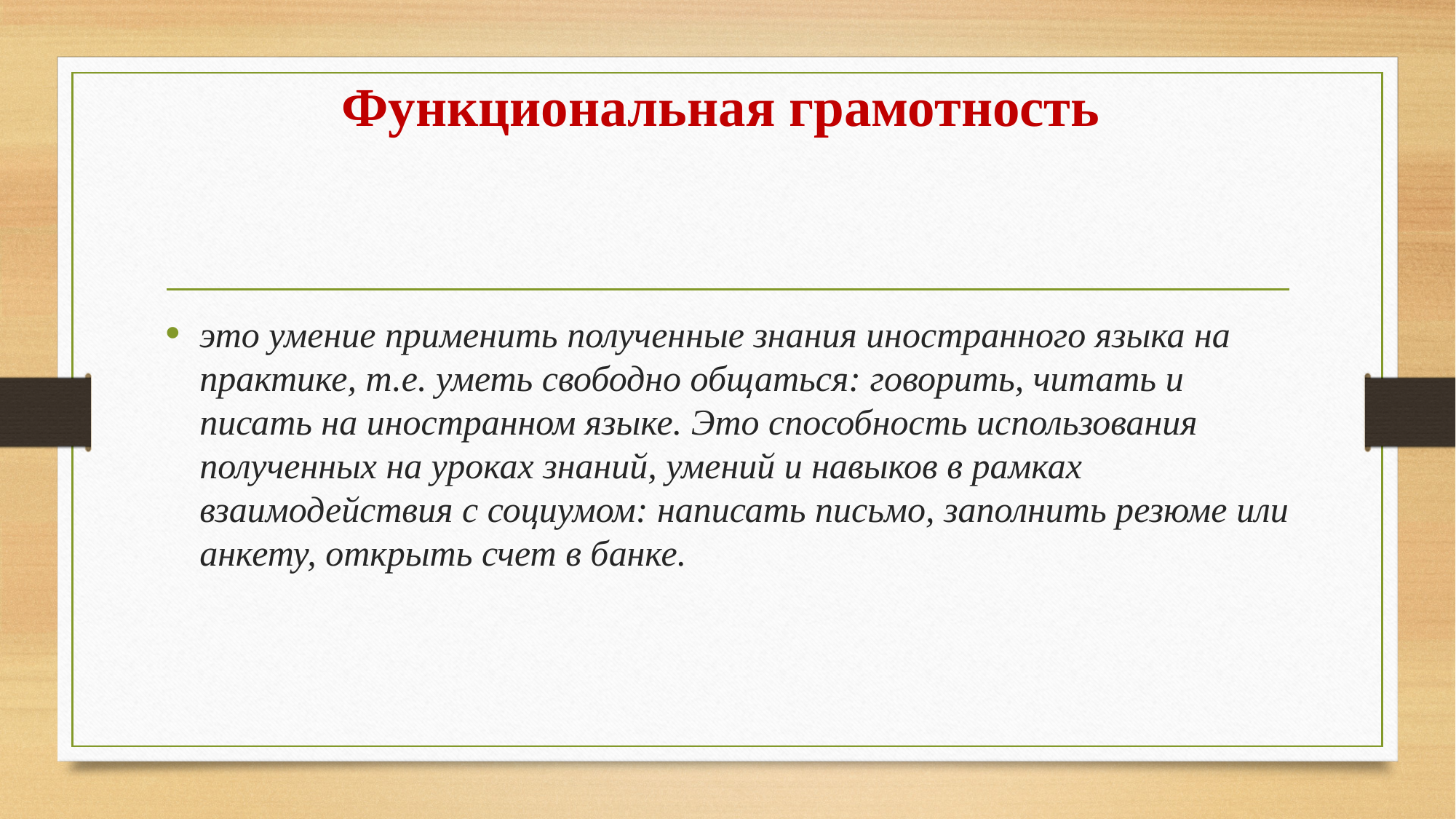

# Функциональная грамотность
это умение применить полученные знания иностранного языка на практике, т.е. уметь свободно общаться: говорить, читать и писать на иностранном языке. Это способность использования полученных на уроках знаний, умений и навыков в рамках взаимодействия с социумом: написать письмо, заполнить резюме или анкету, открыть счет в банке.